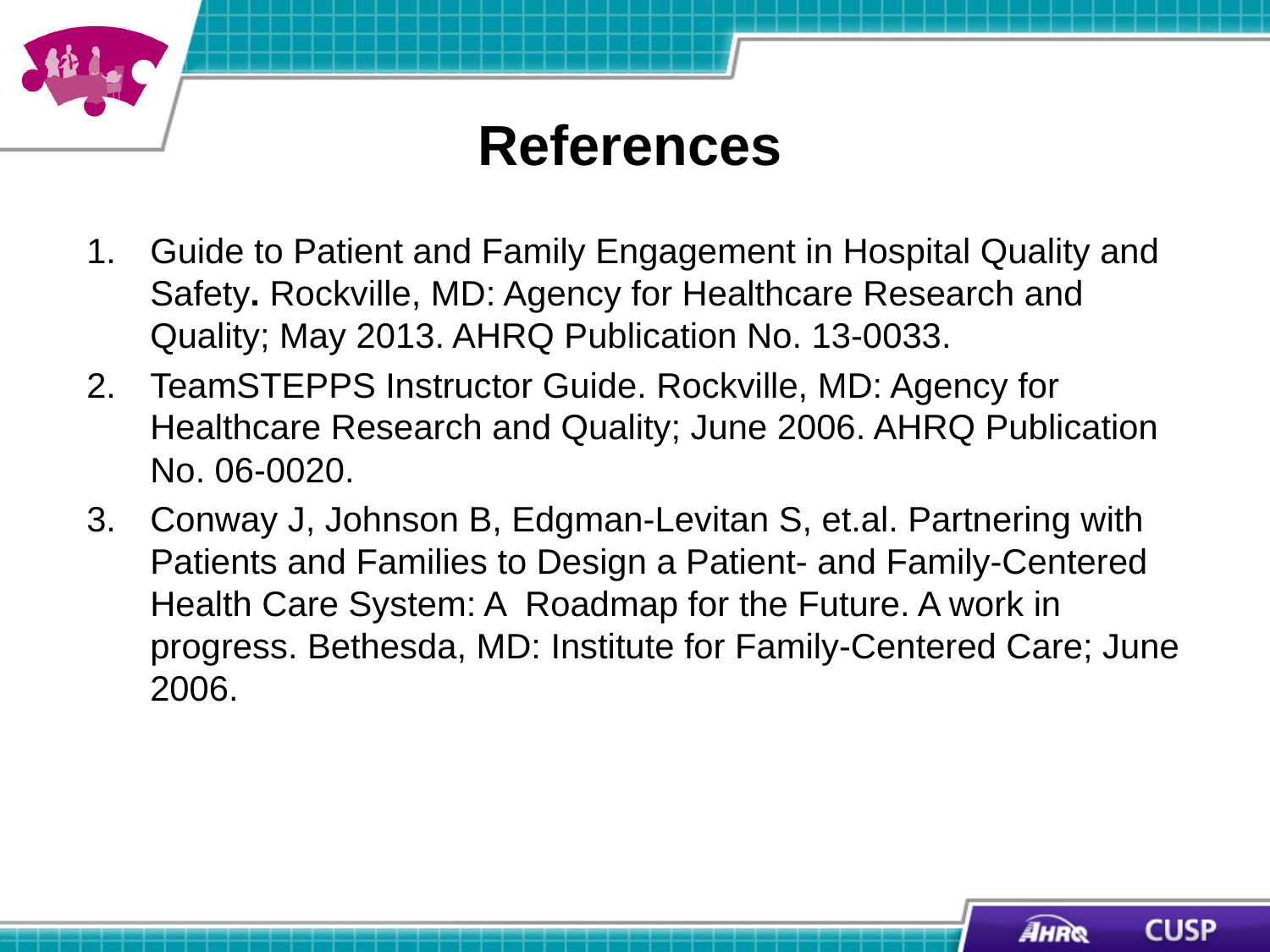

# References
Guide to Patient and Family Engagement in Hospital Quality and Safety. Rockville, MD: Agency for Healthcare Research and Quality; May 2013. AHRQ Publication No. 13-0033.
TeamSTEPPS Instructor Guide. Rockville, MD: Agency for Healthcare Research and Quality; June 2006. AHRQ Publication No. 06-0020.
Conway J, Johnson B, Edgman-Levitan S, et.al. Partnering with Patients and Families to Design a Patient- and Family-Centered Health Care System: A  Roadmap for the Future. A work in progress. Bethesda, MD: Institute for Family-Centered Care; June 2006.